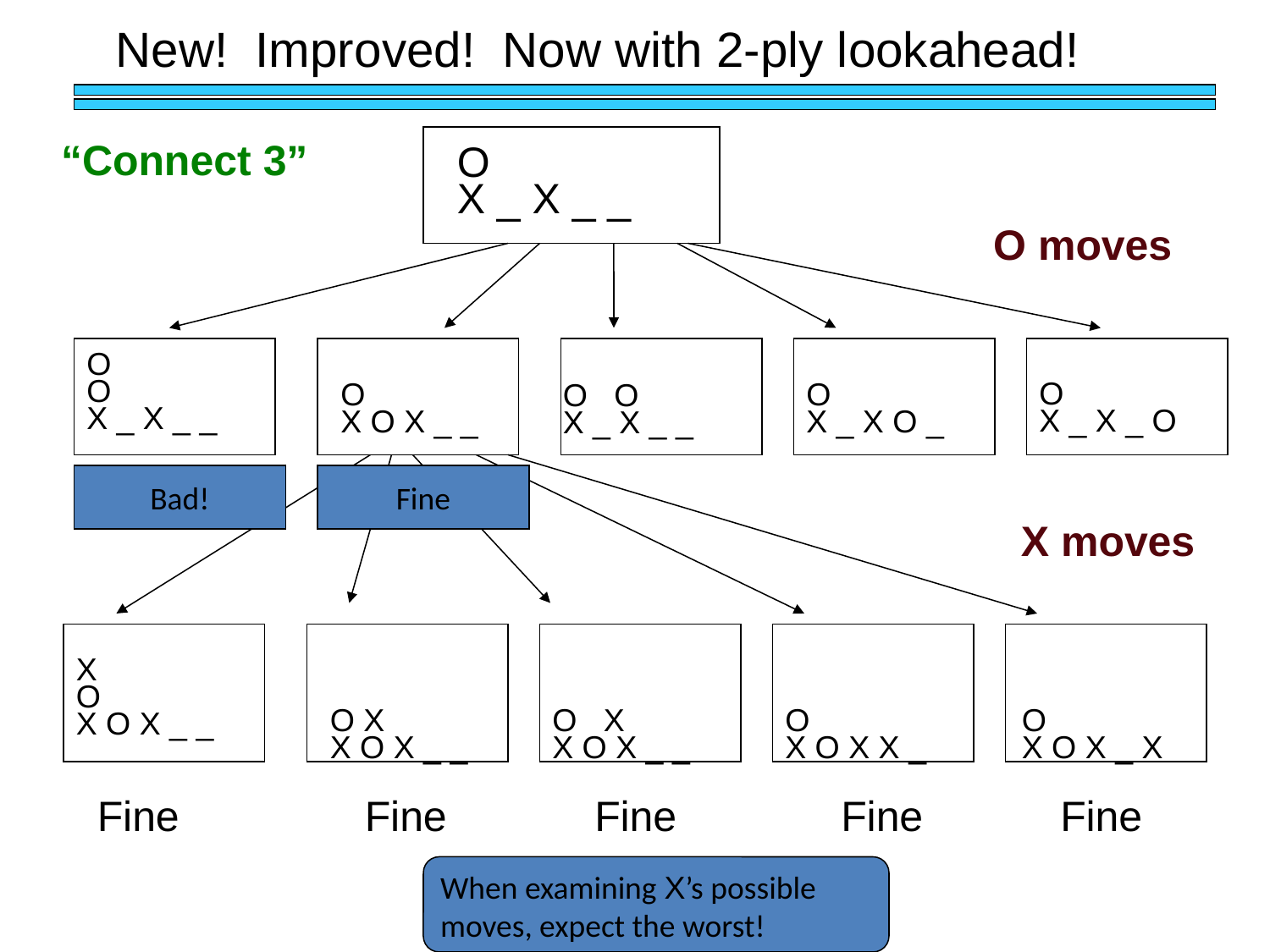

# New!  Improved!  Now with 2-ply lookahead!

“Connect 3”

O
X _ X _ _
O moves

O
O
X _ X _ _
O
X _ X _ O
O
X O X _ _
O
X _ X O _
O   O
X _ X _ _

Bad!
Fine
X moves

O X
X O X _ _

O   X
X O X _ _

O
X O X X _

O
X O X _ X
X
O
X O X _ _
Fine
Fine
Fine
Fine
Fine
When examining X’s possible moves, expect the worst!